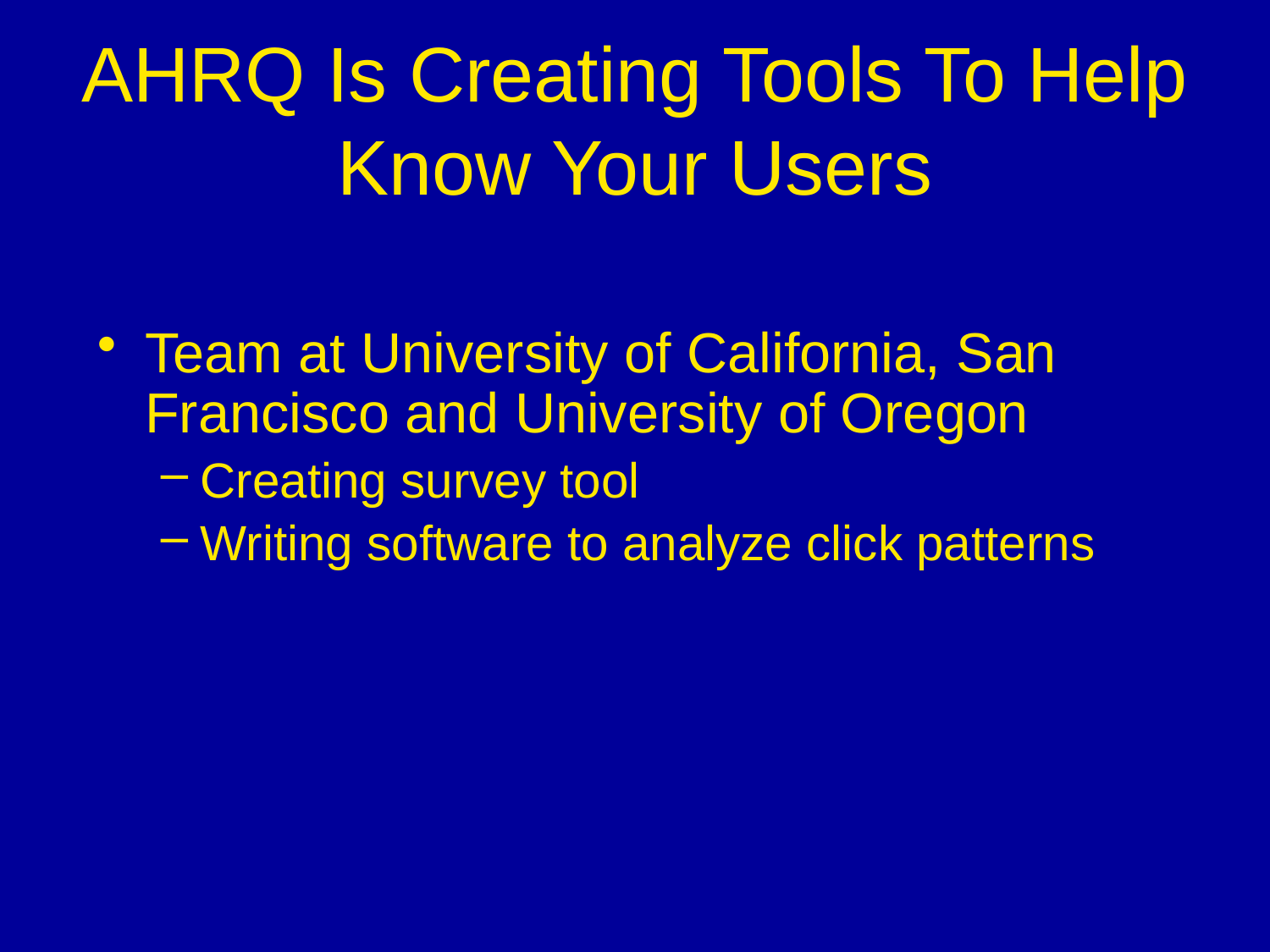

AHRQ Is Creating Tools To Help Know Your Users
Team at University of California, San Francisco and University of Oregon
Creating survey tool
Writing software to analyze click patterns